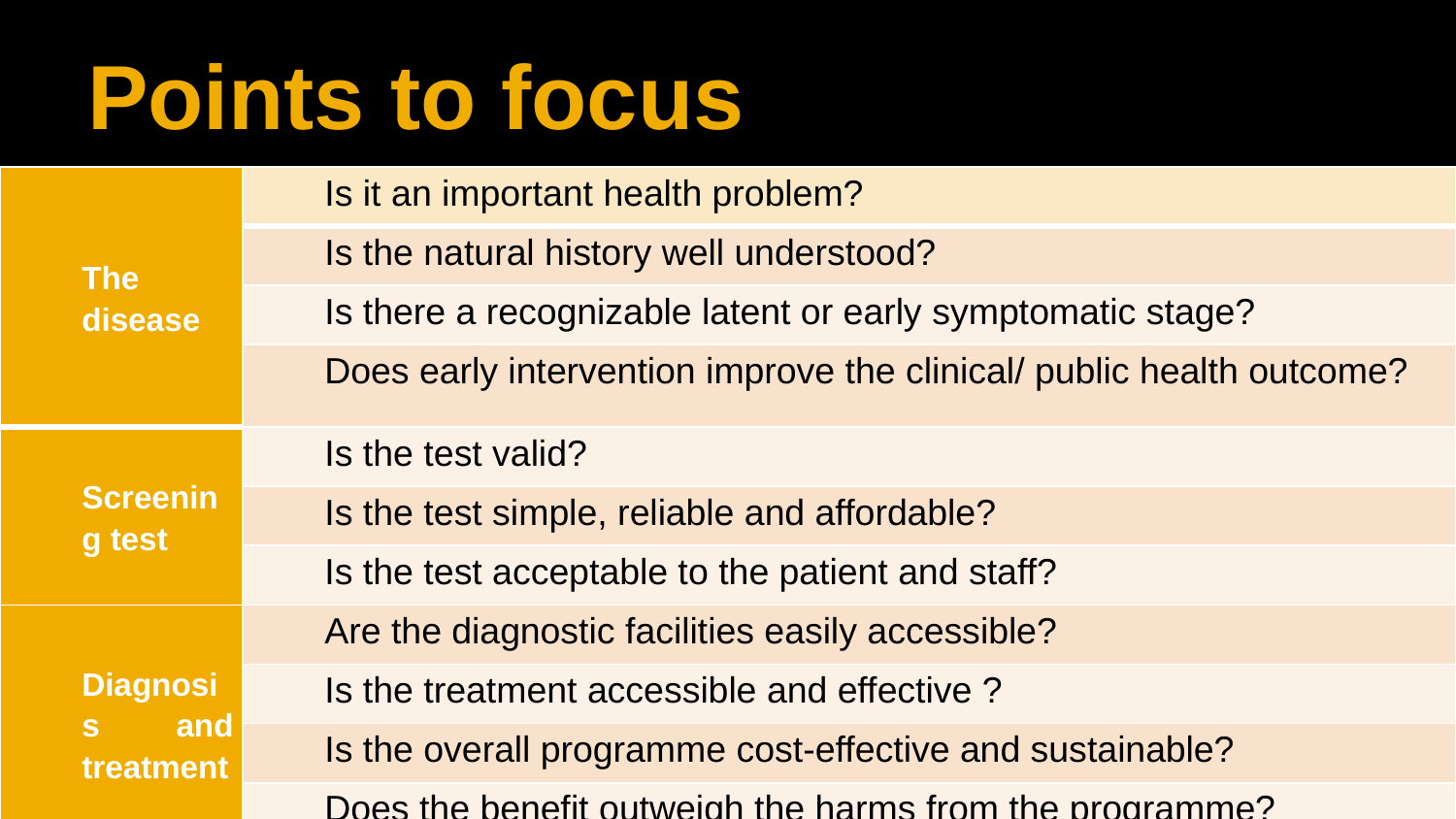

# Points to focus
| The disease | Is it an important health problem? |
| --- | --- |
|  | Is the natural history well understood? |
|  | Is there a recognizable latent or early symptomatic stage? |
|  | Does early intervention improve the clinical/ public health outcome? |
| Screening test | Is the test valid? |
|  | Is the test simple, reliable and affordable? |
|  | Is the test acceptable to the patient and staff? |
| Diagnosis and treatment | Are the diagnostic facilities easily accessible? |
|  | Is the treatment accessible and effective ? |
|  | Is the overall programme cost-effective and sustainable? |
|  | Does the benefit outweigh the harms from the programme? |
11